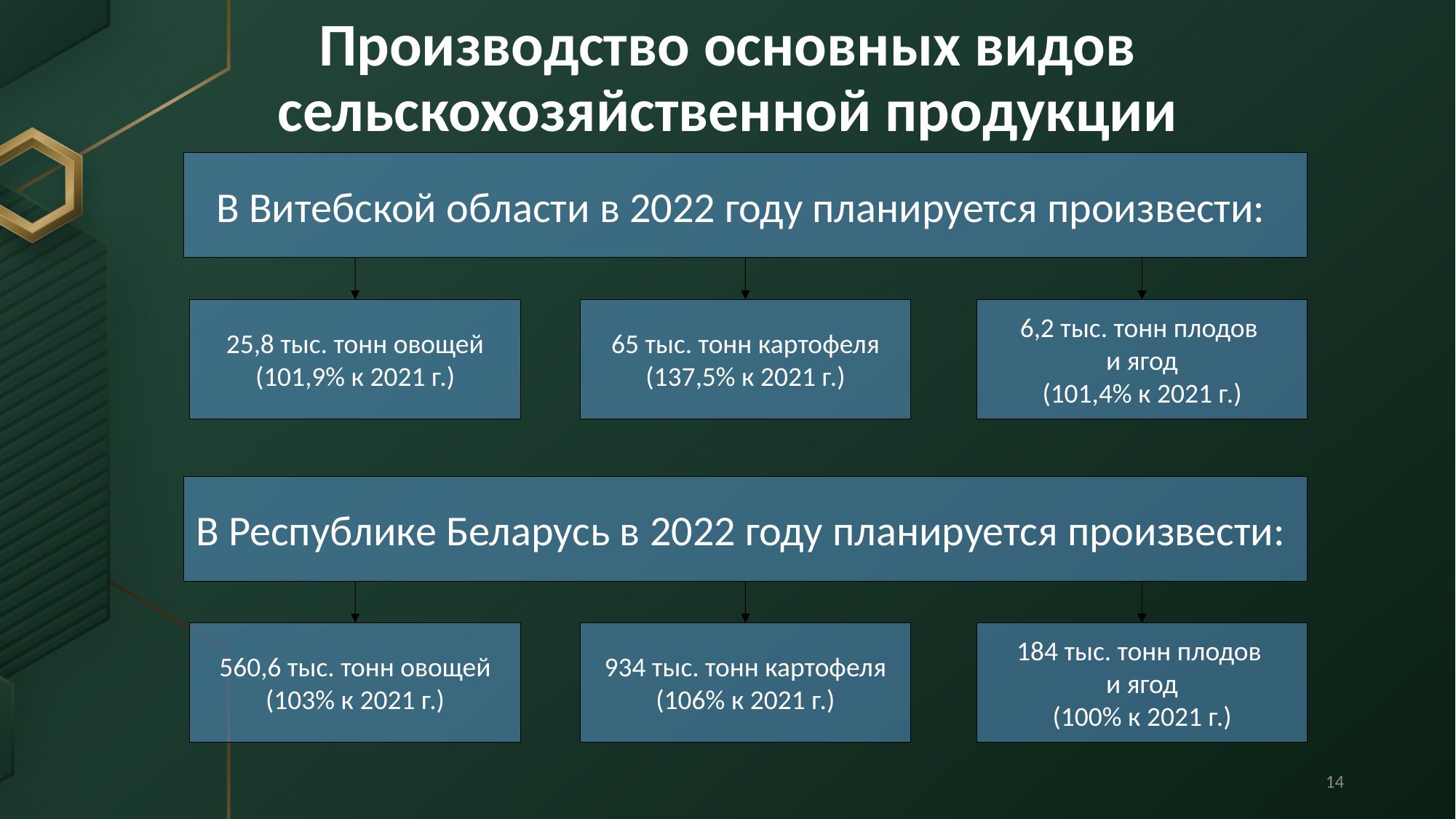

# Производство основных видов сельскохозяйственной продукции
В Витебской области в 2022 году планируется произвести:
25,8 тыс. тонн овощей
(101,9% к 2021 г.)
65 тыс. тонн картофеля
(137,5% к 2021 г.)
6,2 тыс. тонн плодов
и ягод
(101,4% к 2021 г.)
В Республике Беларусь в 2022 году планируется произвести:
560,6 тыс. тонн овощей
(103% к 2021 г.)
934 тыс. тонн картофеля
(106% к 2021 г.)
184 тыс. тонн плодов
и ягод
(100% к 2021 г.)
14